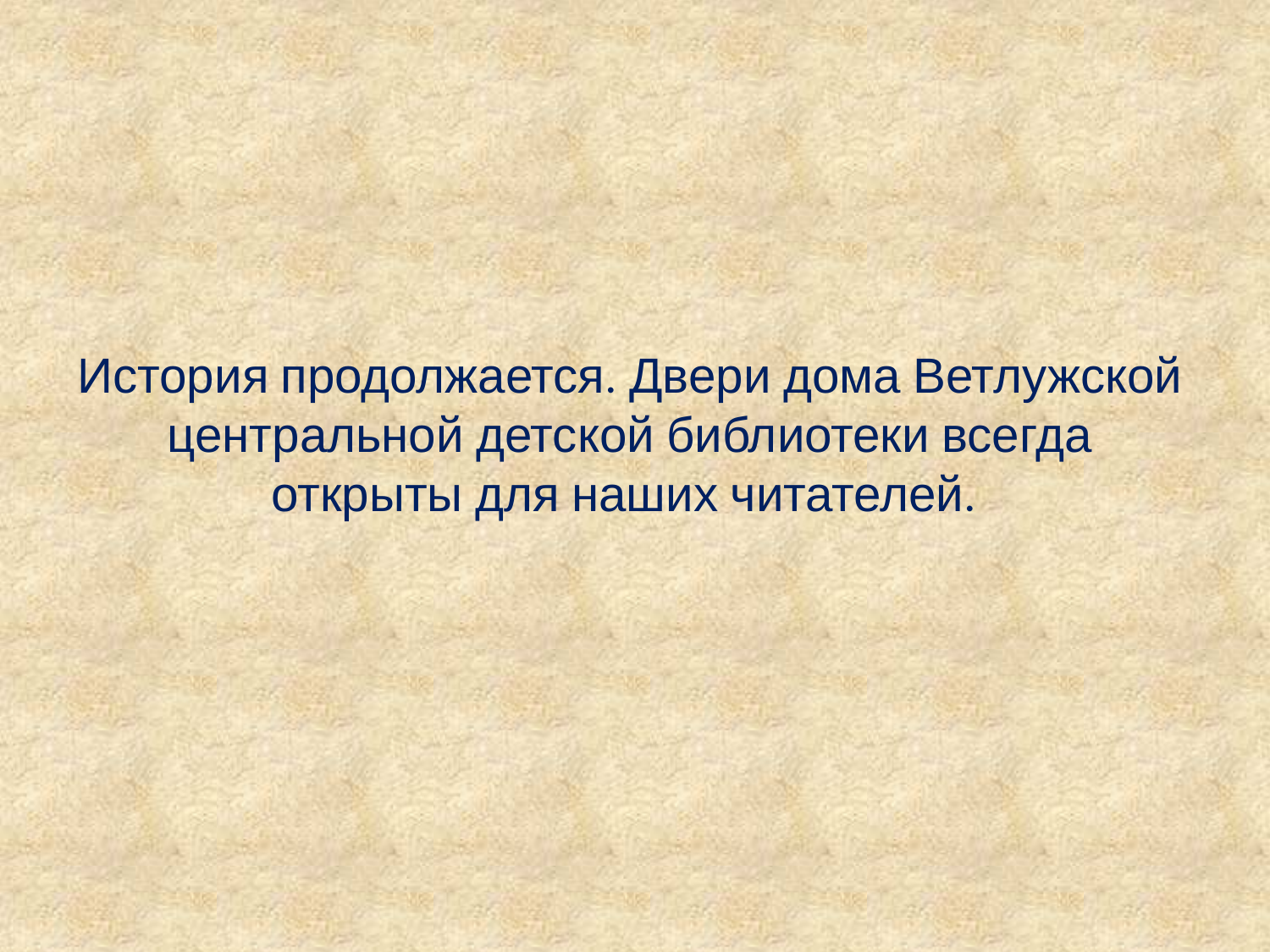

История продолжается. Двери дома Ветлужской центральной детской библиотеки всегда открыты для наших читателей.